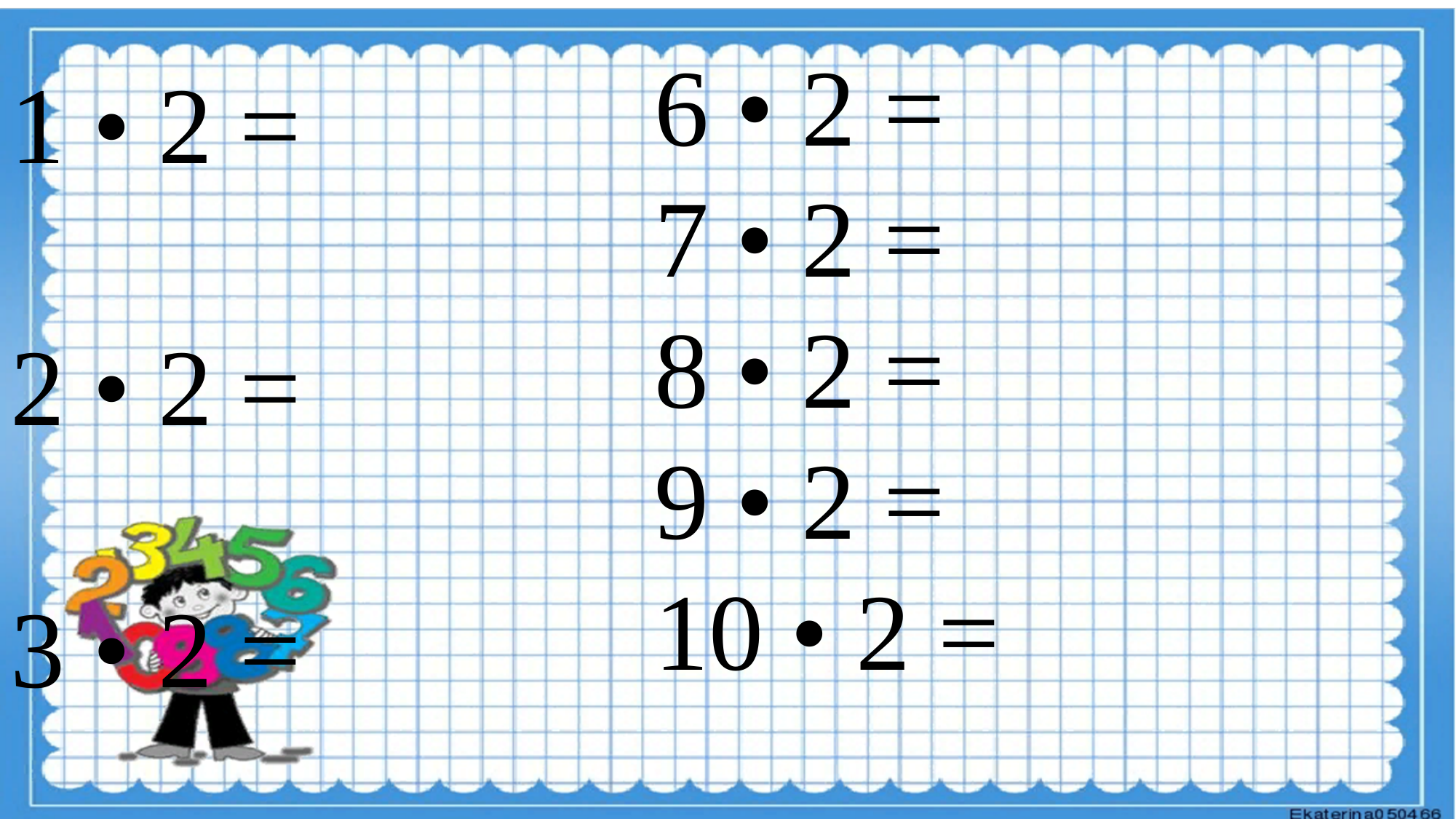

6 • 2 =
7 • 2 =
8 • 2 =
9 • 2 =
10 • 2 =
1 • 2 =
2 • 2 =
3 • 2 =
4 • 2 =
5 • 2 =